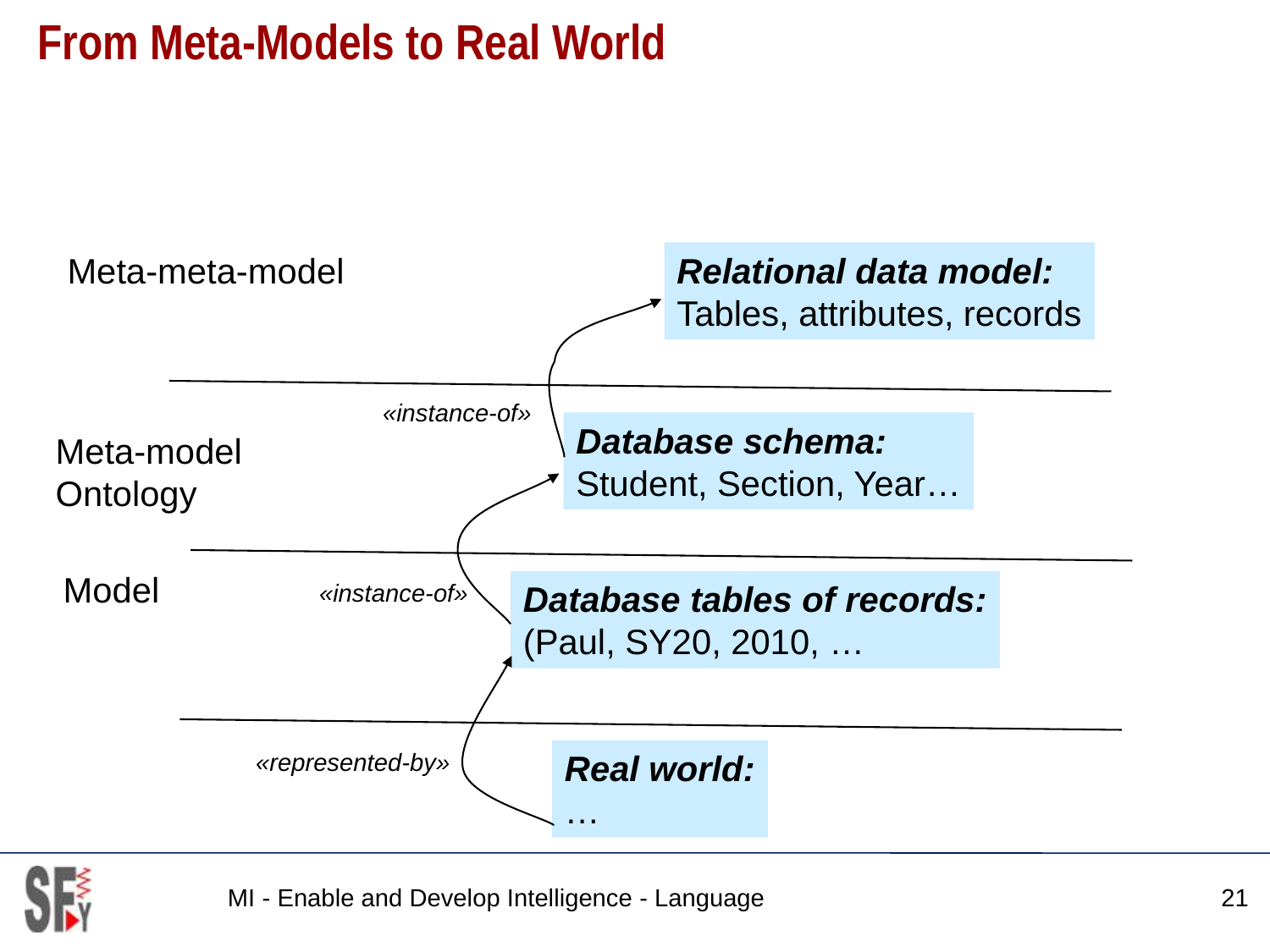

# From Meta-Models to Real World

Meta-meta-model
Relational data model:
Tables, attributes, records

«instance-of»
Database schema:
Student, Section, Year…
Meta-model
Ontology

Model
«instance-of»
Database tables of records:
(Paul, SY20, 2010, …

«represented-by»
Real world:
…
MI - Enable and Develop Intelligence - Language
21